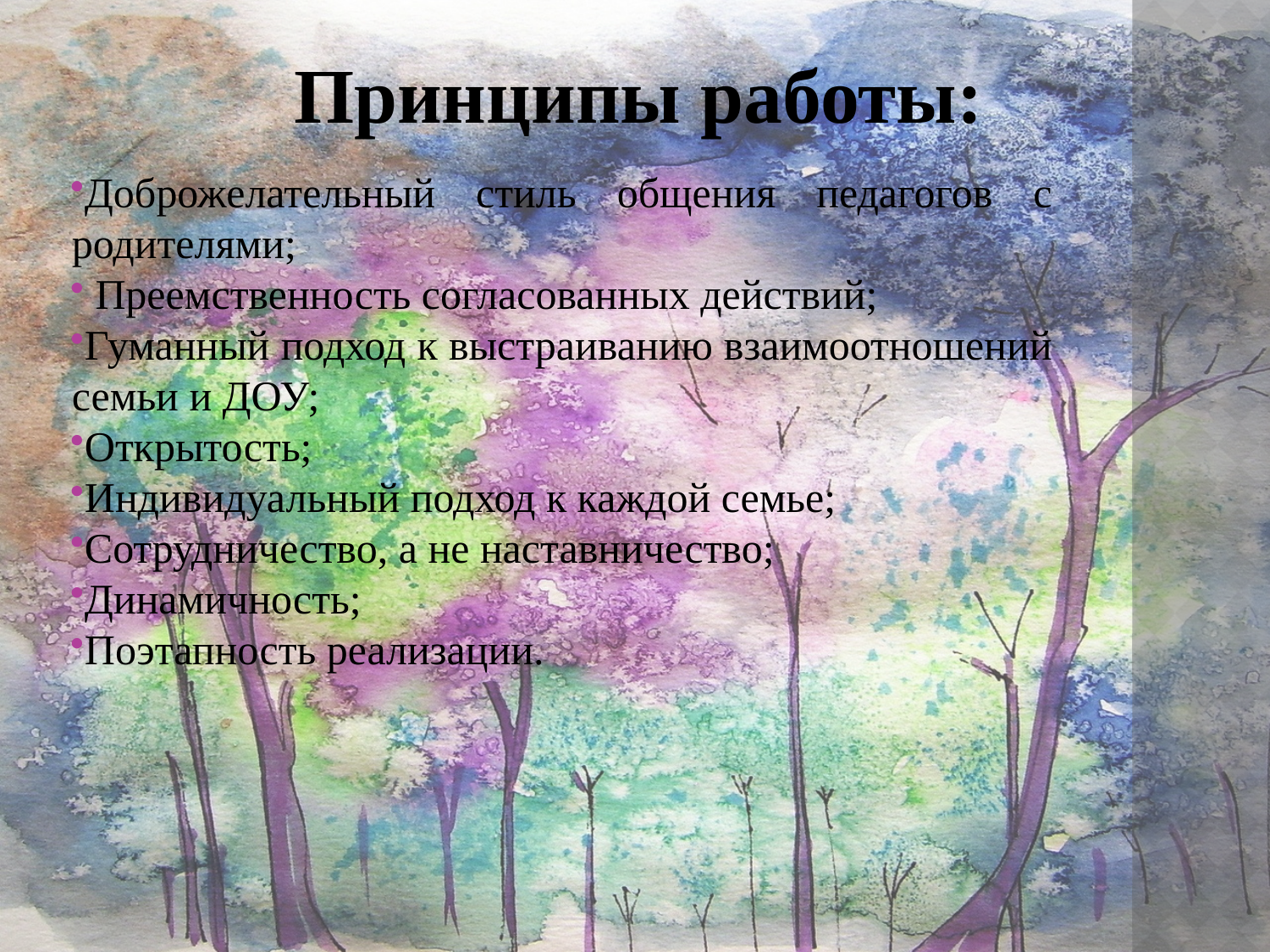

Принципы работы:
Доброжелательный стиль общения педагогов с родителями;
 Преемственность согласованных действий;
Гуманный подход к выстраиванию взаимоотношений семьи и ДОУ;
Открытость;
Индивидуальный подход к каждой семье;
Сотрудничество, а не наставничество;
Динамичность;
Поэтапность реализации.